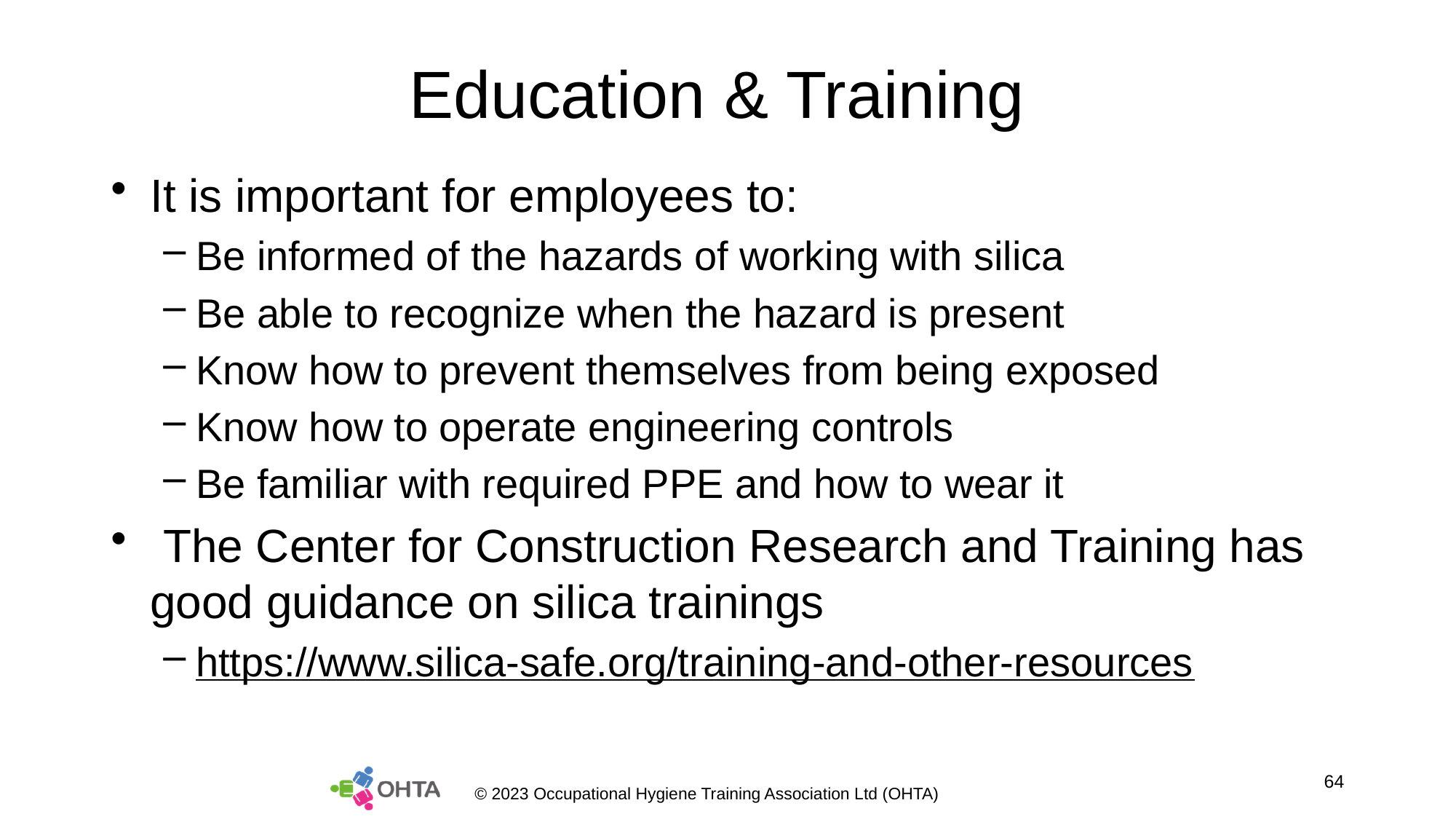

# Education & Training
It is important for employees to:
Be informed of the hazards of working with silica
Be able to recognize when the hazard is present
Know how to prevent themselves from being exposed
Know how to operate engineering controls
Be familiar with required PPE and how to wear it
 The Center for Construction Research and Training has good guidance on silica trainings
https://www.silica-safe.org/training-and-other-resources
64